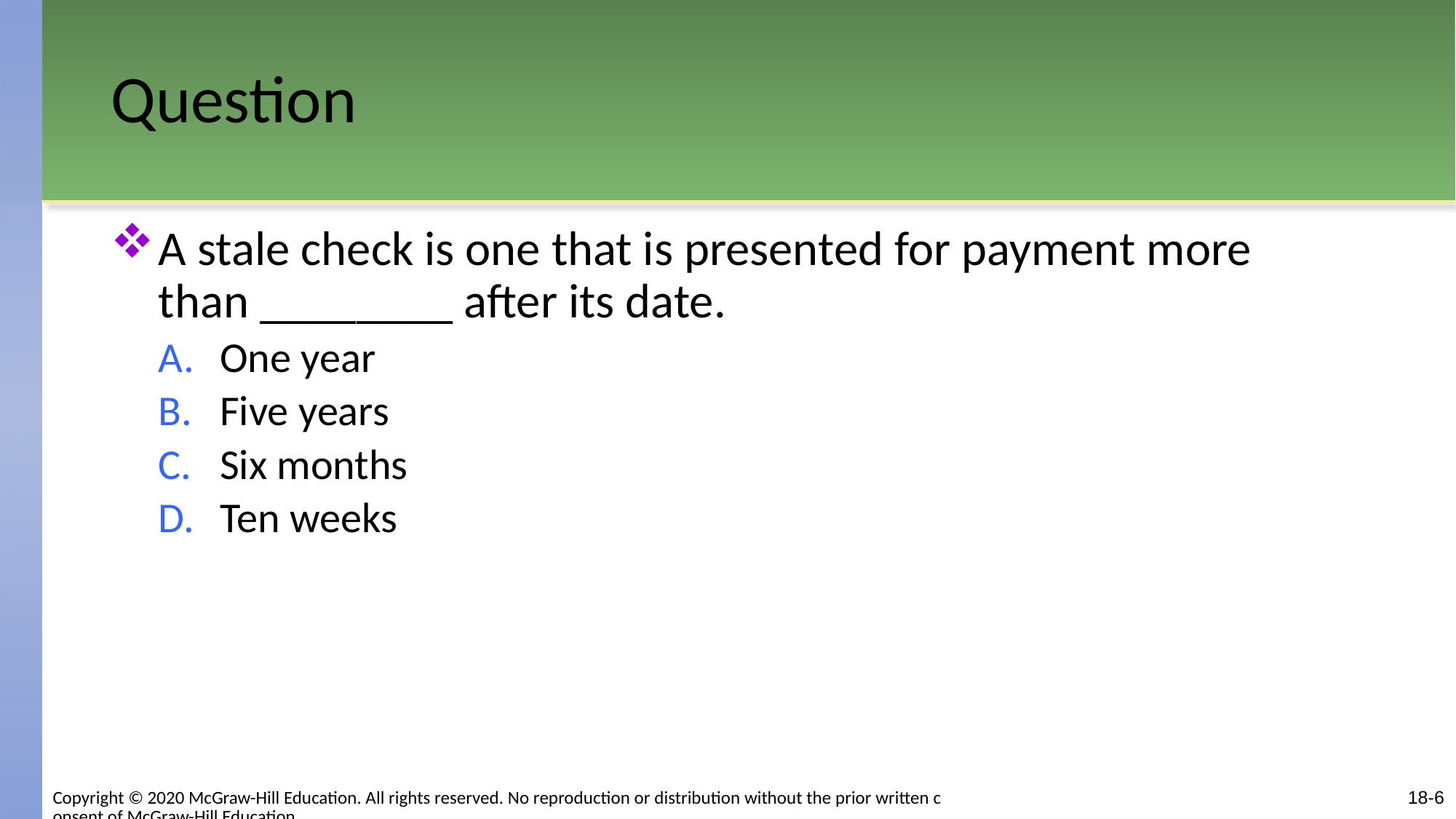

# Question
A stale check is one that is presented for payment more than ________ after its date.
One year
Five years
Six months
Ten weeks
Copyright © 2020 McGraw-Hill Education. All rights reserved. No reproduction or distribution without the prior written consent of McGraw-Hill Education.
18-6